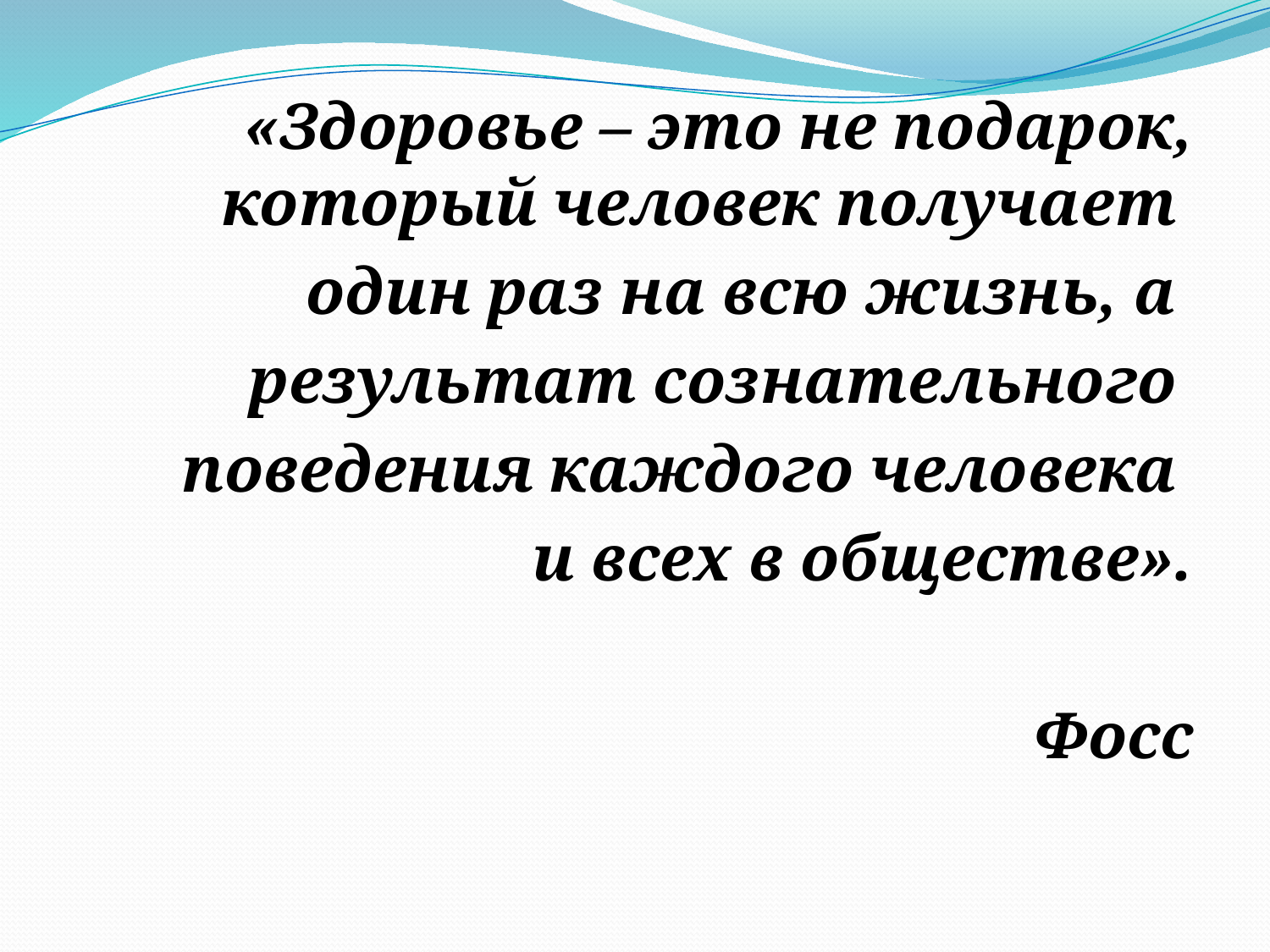

«Здоровье – это не подарок, который человек получает
один раз на всю жизнь, а
результат сознательного
поведения каждого человека
и всех в обществе».

Фосс

#